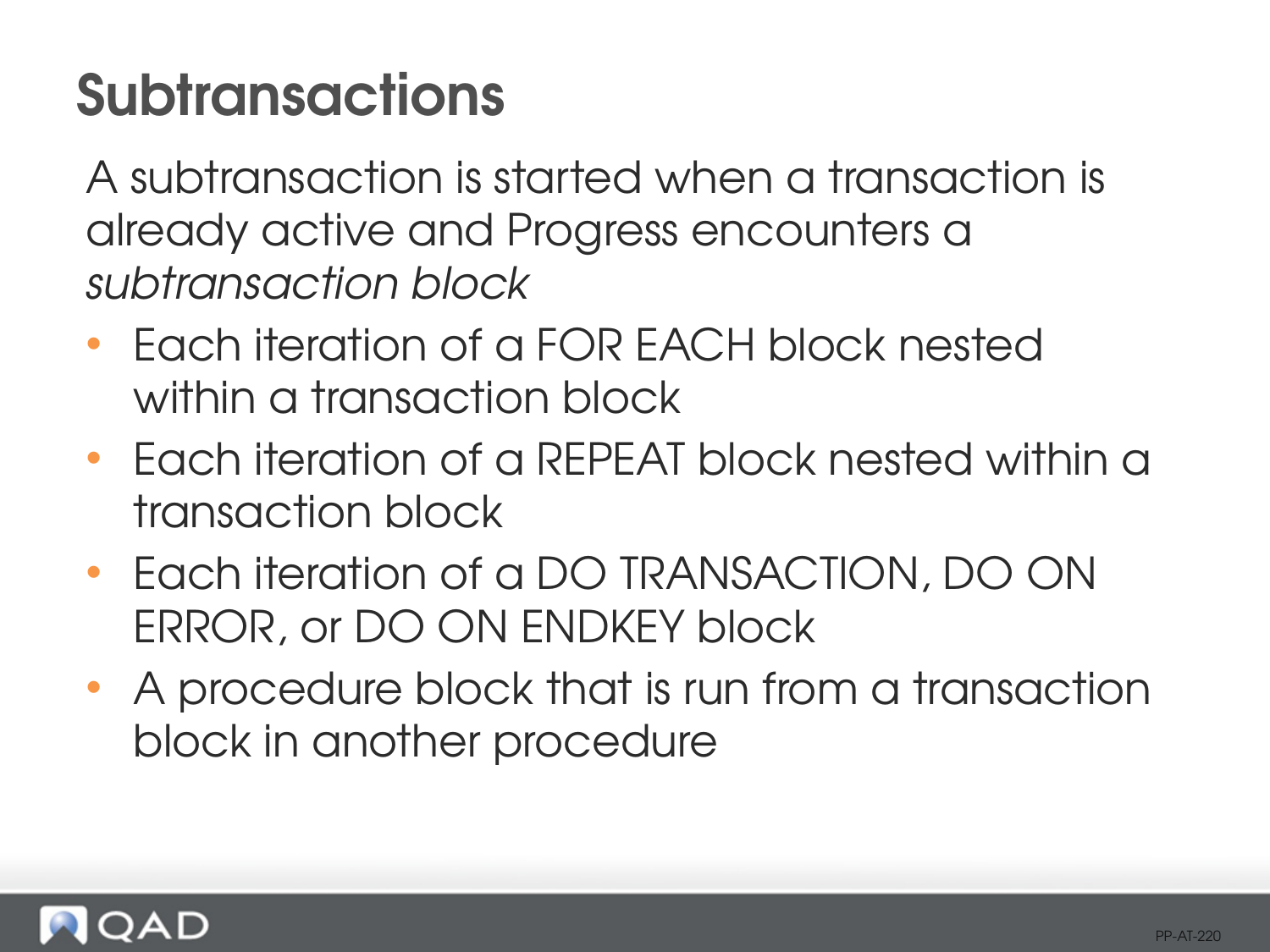

# Subtransactions
A subtransaction is started when a transaction is already active and Progress encounters a subtransaction block
Each iteration of a FOR EACH block nested within a transaction block
Each iteration of a REPEAT block nested within a transaction block
Each iteration of a DO TRANSACTION, DO ON ERROR, or DO ON ENDKEY block
A procedure block that is run from a transaction block in another procedure
PP-AT-220